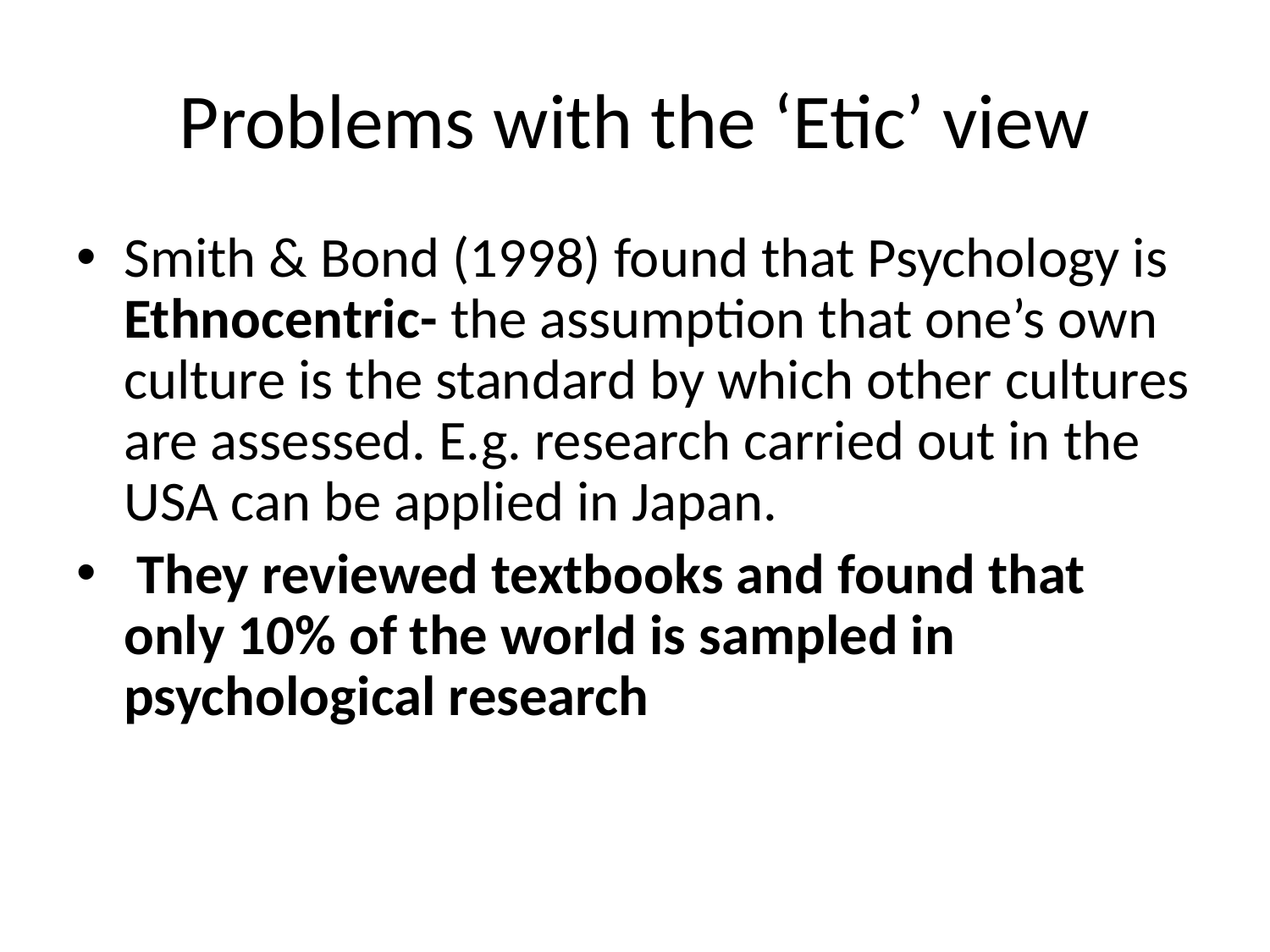

# Problems with the ‘Etic’ view
Smith & Bond (1998) found that Psychology is Ethnocentric- the assumption that one’s own culture is the standard by which other cultures are assessed. E.g. research carried out in the USA can be applied in Japan.
 They reviewed textbooks and found that only 10% of the world is sampled in psychological research